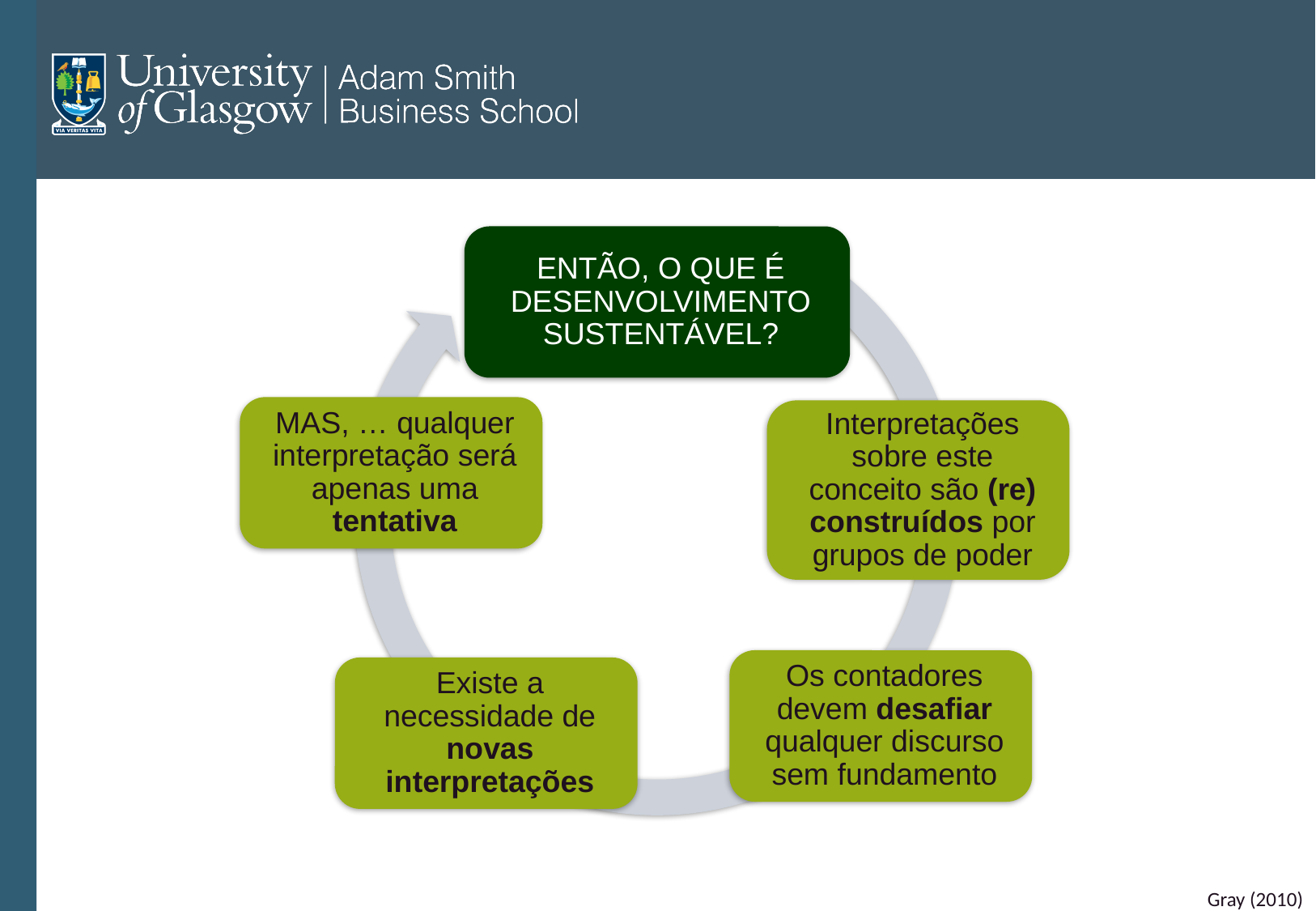

ENTÃO, O QUE É DESENVOLVIMENTO SUSTENTÁVEL?
Interpretações sobre este conceito são (re) construídos por grupos de poder
Existe a necessidade de novas interpretações
MAS, … qualquer interpretação será apenas uma tentativa
Os contadores devem desafiar qualquer discurso sem fundamento
Gray (2010)